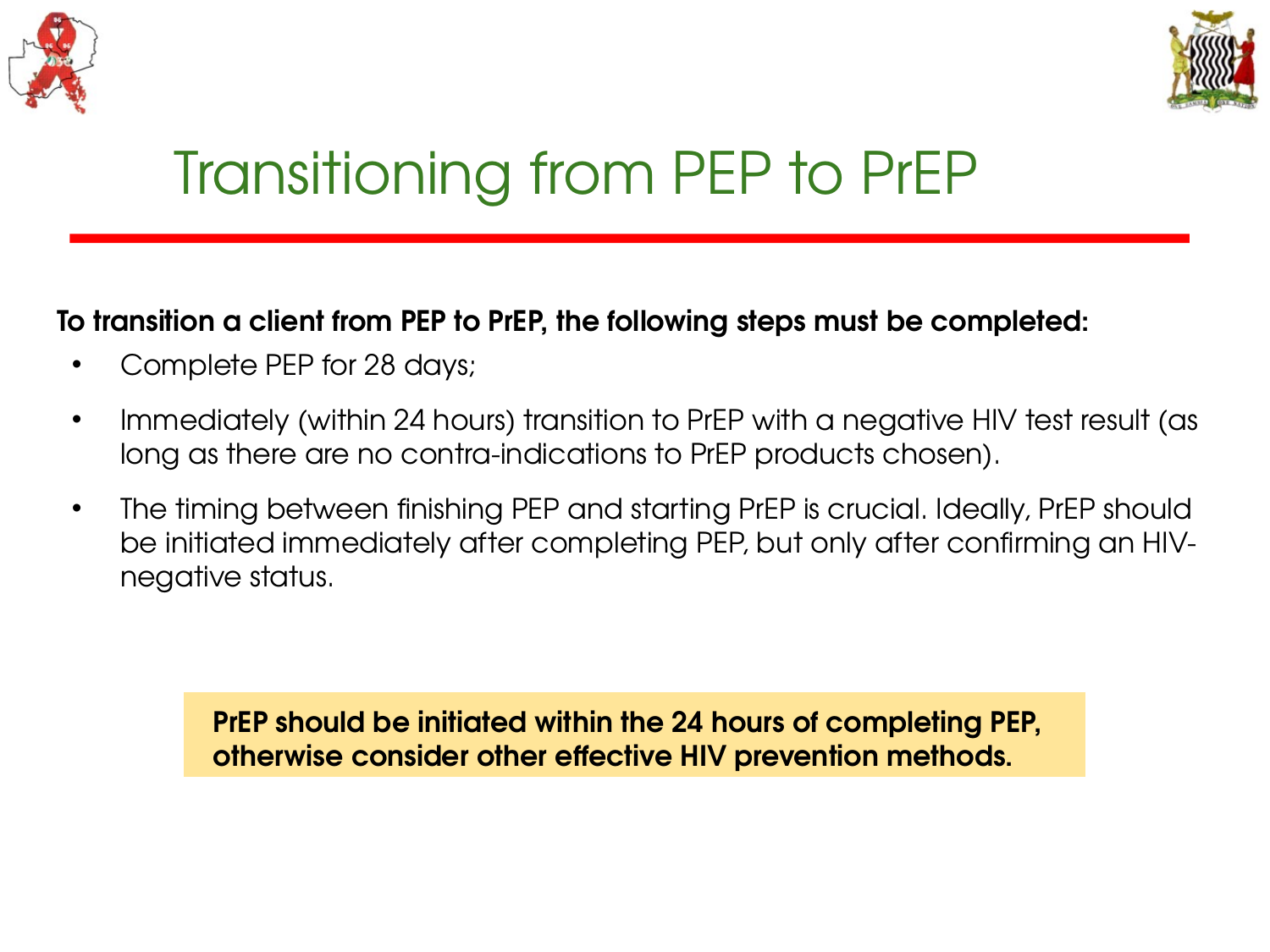

Transitioning from PEP to PrEP
To transition a client from PEP to PrEP, the following steps must be completed:
Complete PEP for 28 days;
Immediately (within 24 hours) transition to PrEP with a negative HIV test result (as long as there are no contra-indications to PrEP products chosen).
The timing between finishing PEP and starting PrEP is crucial. Ideally, PrEP should be initiated immediately after completing PEP, but only after confirming an HIV-negative status.

PrEP should be initiated within the 24 hours of completing PEP, otherwise consider other effective HIV prevention methods.